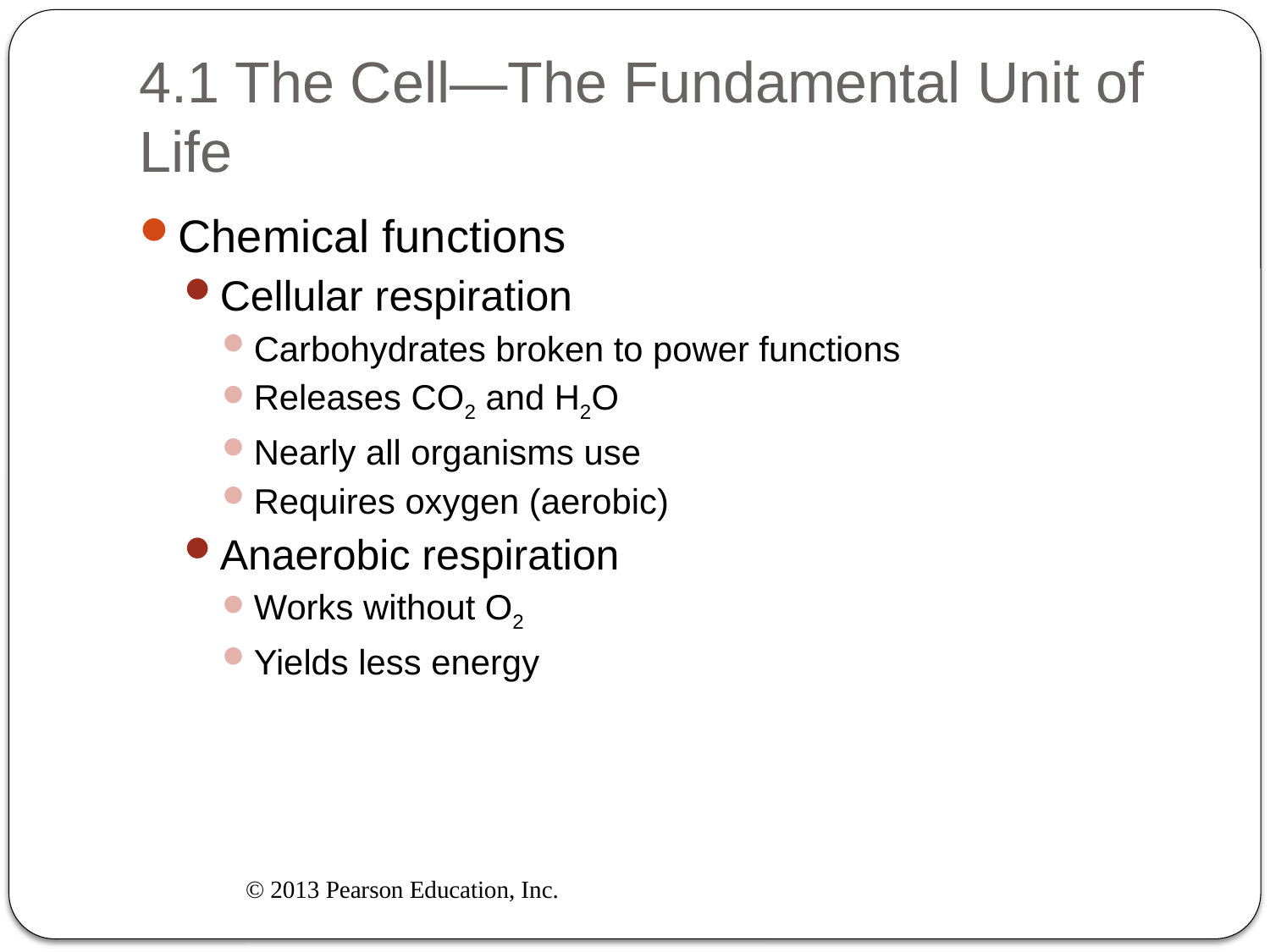

# 4.1 The Cell—The Fundamental Unit of Life
Chemical functions
Cellular respiration
Carbohydrates broken to power functions
Releases CO2 and H2O
Nearly all organisms use
Requires oxygen (aerobic)
Anaerobic respiration
Works without O2
Yields less energy
© 2013 Pearson Education, Inc.